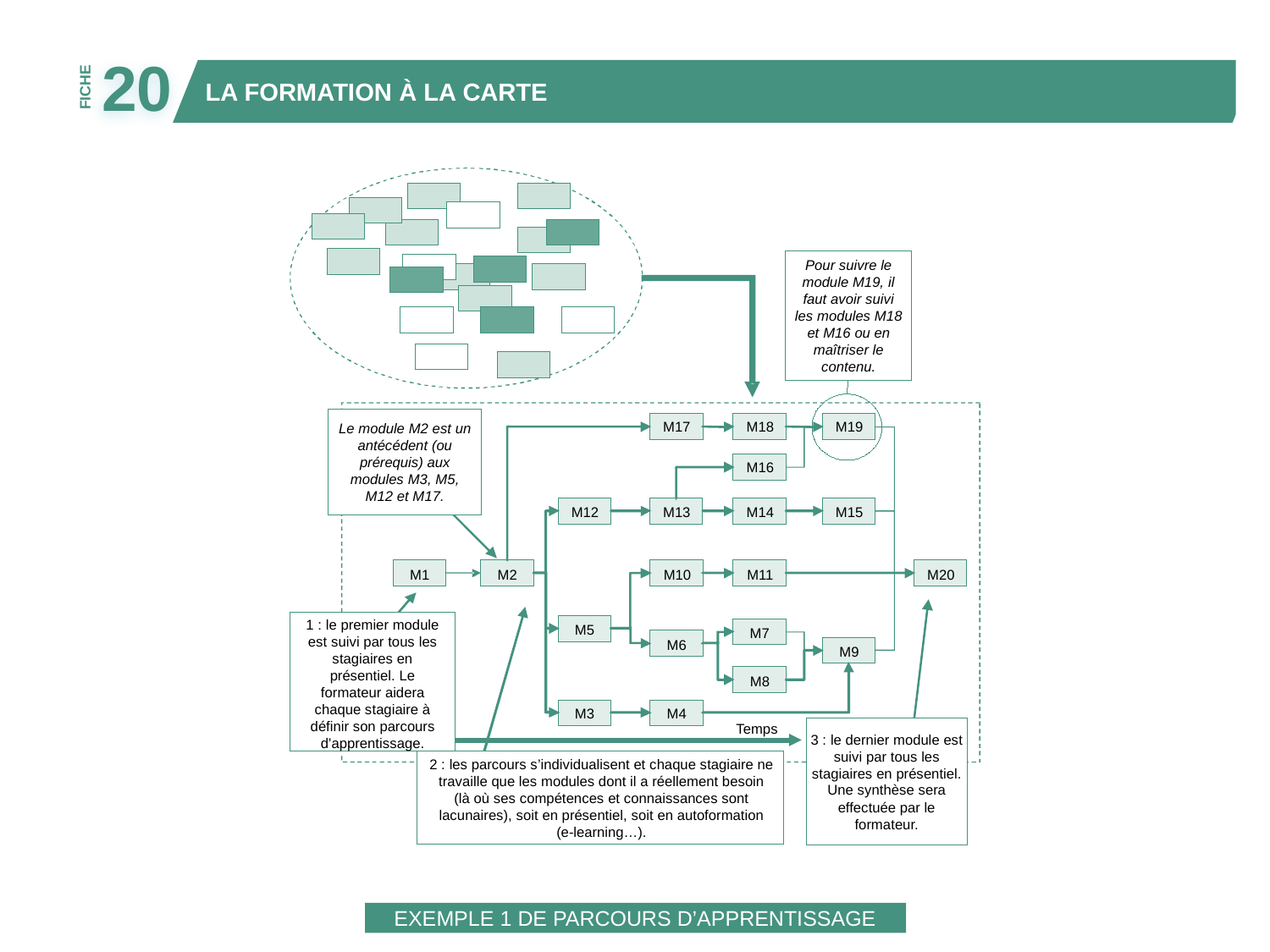

20

LA FORMATION À LA CARTE
FICHE

Pour suivre le
module M19, il
faut avoir suivi
les modules M18
et M16 ou en
maîtriser le
contenu.

M17
M18
M19
Le module M2 est un
antécédent (ou
prérequis) aux
modules M3, M5,
M12 et M17.

M16

M12
M13
M14
M15

M1
M2
M10
M11
M20

1 : le premier module
est suivi par tous les
stagiaires en
présentiel. Le
formateur aidera
chaque stagiaire à
définir son parcours
d’apprentissage.

M5
M7

M6

M9

M8

M3
M4

Temps

3 : le dernier module est
suivi par tous les
stagiaires en présentiel.
Une synthèse sera
effectuée par le
formateur.

2 : les parcours s’individualisent et chaque stagiaire ne
travaille que les modules dont il a réellement besoin
(là où ses compétences et connaissances sont
lacunaires), soit en présentiel, soit en autoformation
(e-learning…).

EXEMPLE 1 DE PARCOURS D’APPRENTISSAGE